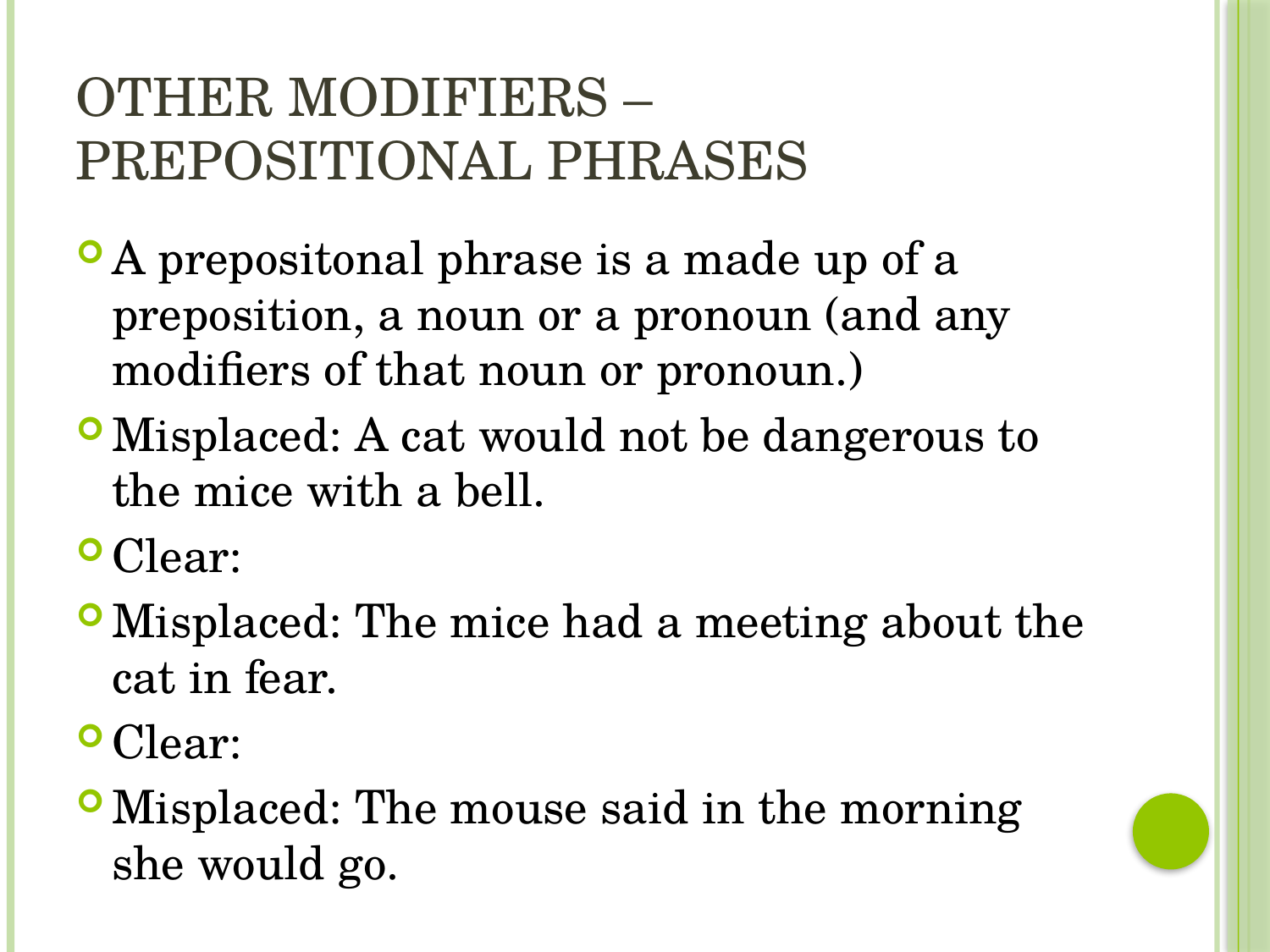

# Other modifiers – Prepositional Phrases
A prepositonal phrase is a made up of a preposition, a noun or a pronoun (and any modifiers of that noun or pronoun.)
Misplaced: A cat would not be dangerous to the mice with a bell.
Clear:
Misplaced: The mice had a meeting about the cat in fear.
Clear:
Misplaced: The mouse said in the morning she would go.